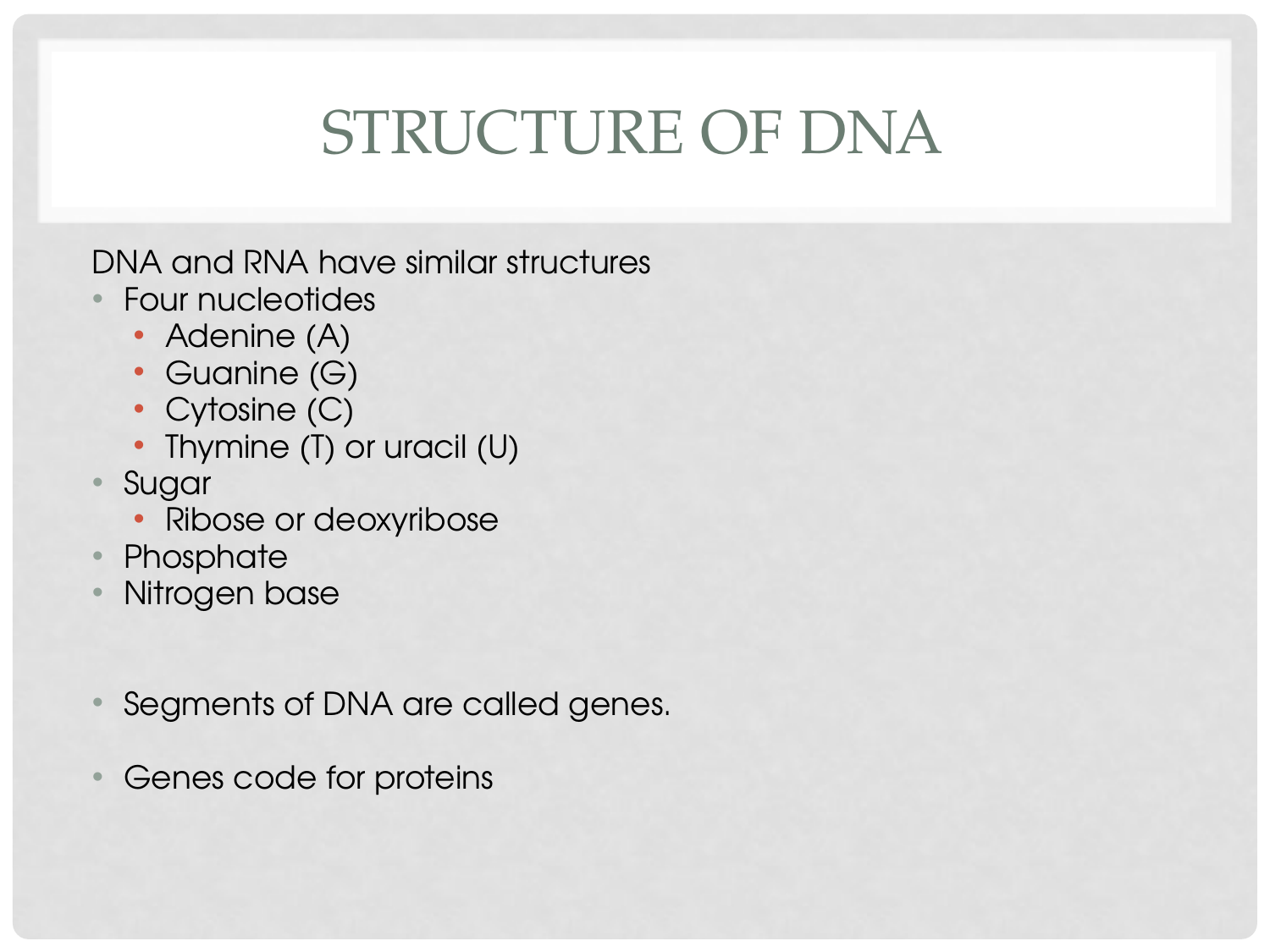

# Structure of DNA
DNA and RNA have similar structures
Four nucleotides
Adenine (A)
Guanine (G)
Cytosine (C)
Thymine (T) or uracil (U)
Sugar
Ribose or deoxyribose
Phosphate
Nitrogen base

Segments of DNA are called genes.

Genes code for proteins